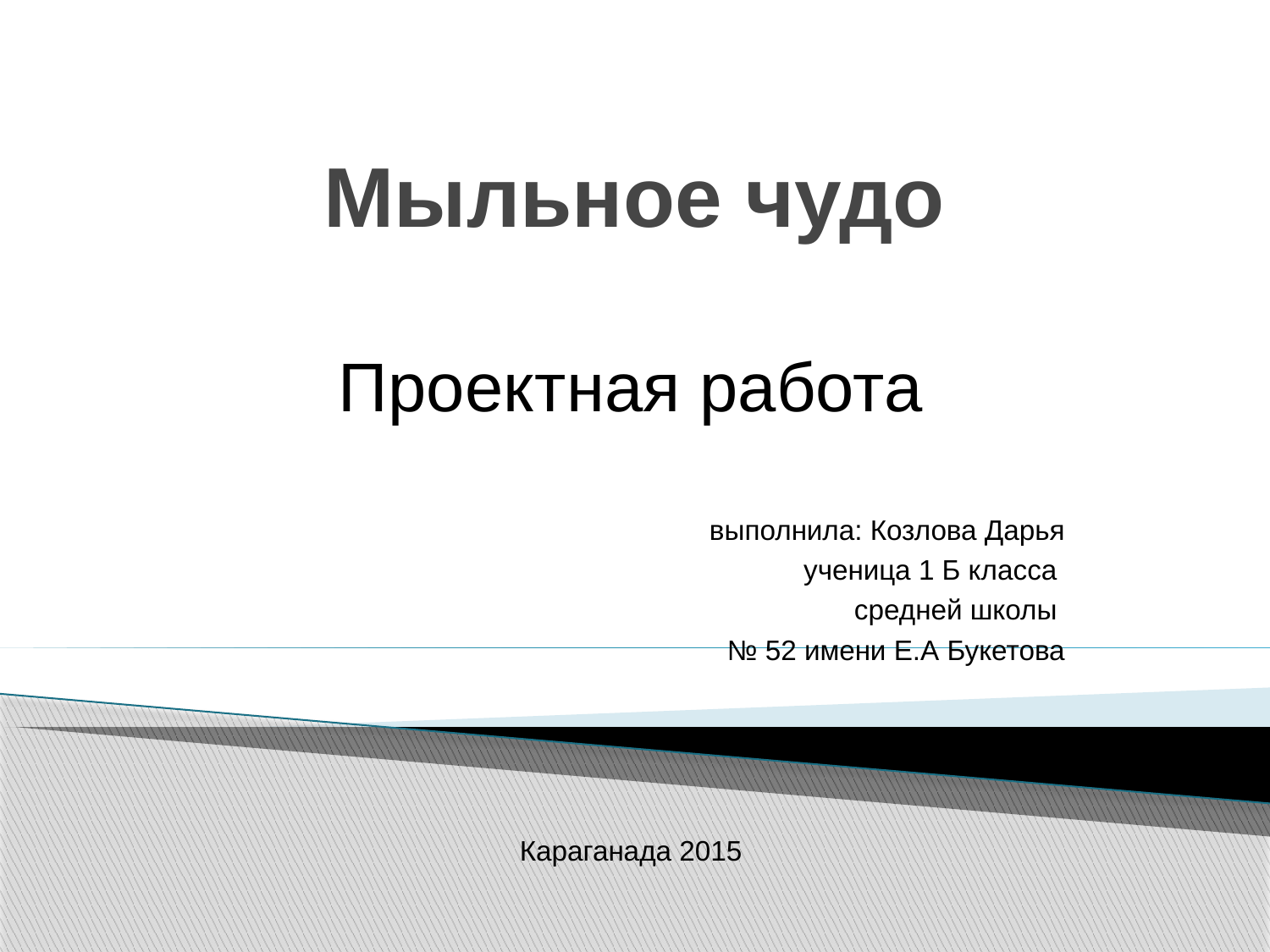

# Мыльное чудо
Проектная работа

выполнила: Козлова Дарья
ученица 1 Б класса
средней школы
№ 52 имени Е.А Букетова

Караганада 2015